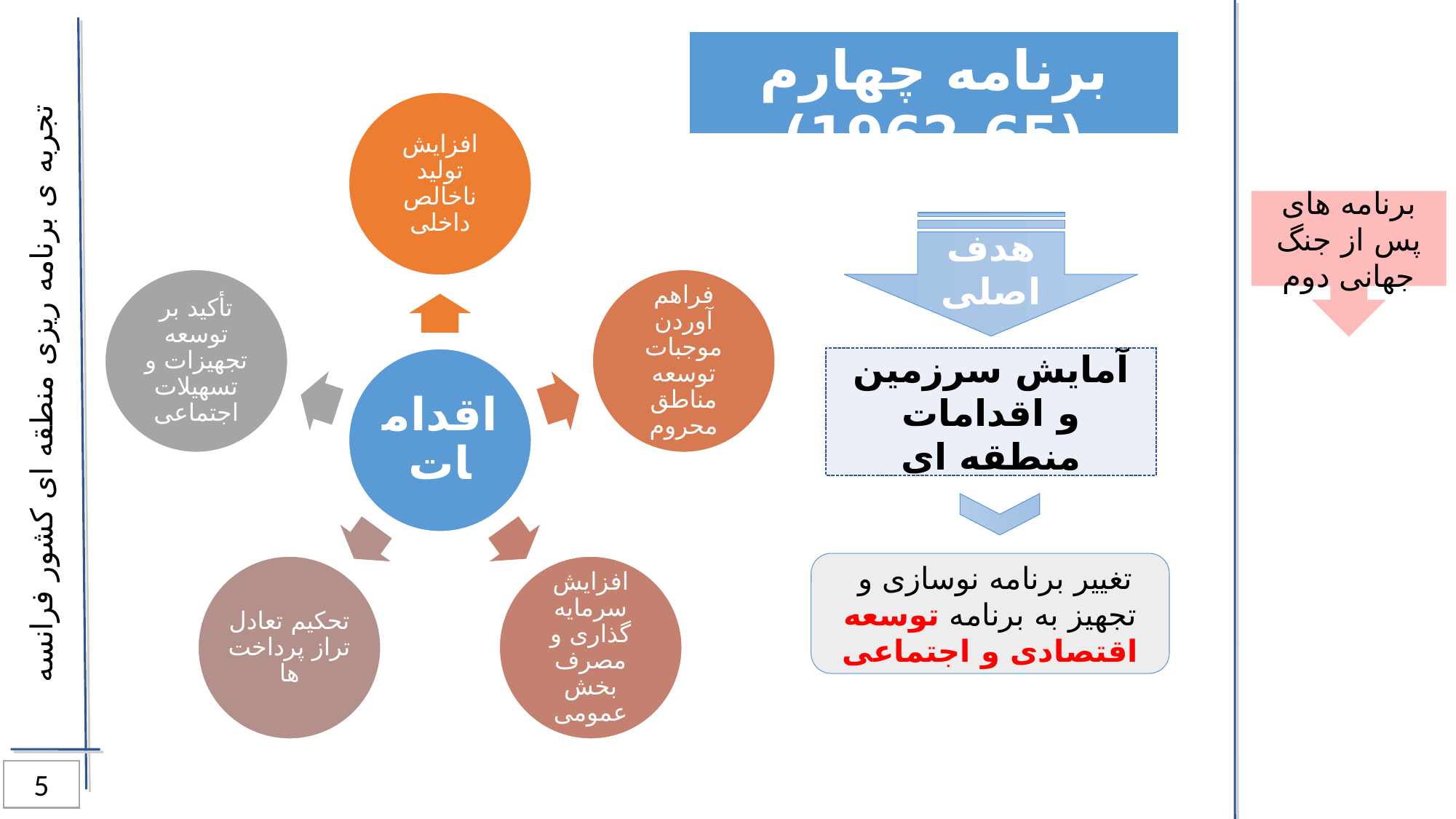

برنامه چهارم (65-1962)
اقدامات

افزایش تولید ناخالص داخلی

فراهم آوردن موجبات توسعه مناطق محروم

افزایش سرمایه گذاری و مصرف بخش عمومی

تحکیم تعادل تراز پرداخت ها

تأکید بر توسعه تجهیزات و تسهیلات اجتماعی
هدف اصلی
برنامه های پس از جنگ جهانی دوم
آمایش سرزمین و اقدامات منطقه ای
تجربه ی برنامه ریزی منطقه ای کشور فرانسه

تغییر برنامه نوسازی و  تجهیز به برنامه توسعه اقتصادی و اجتماعی

5